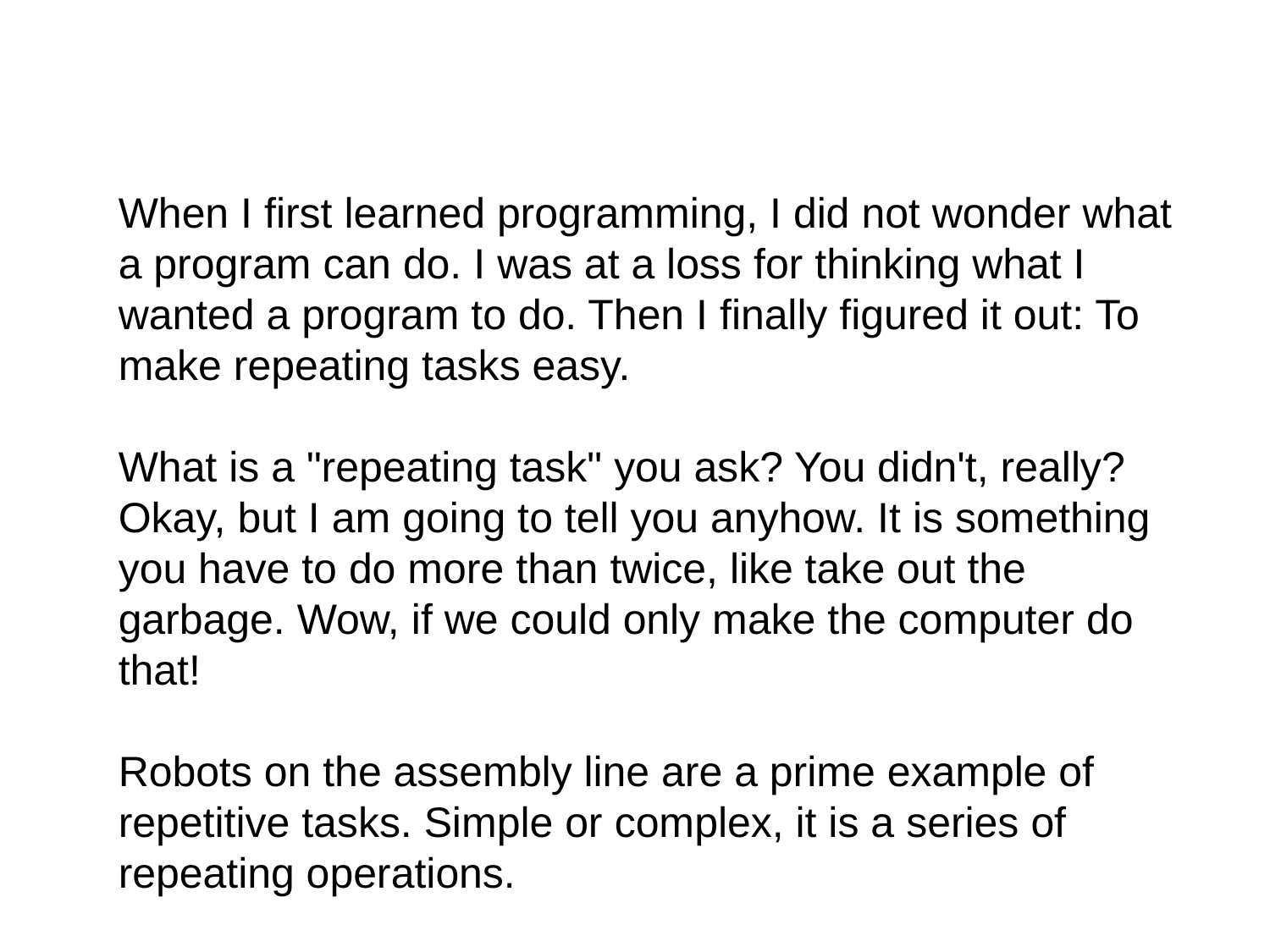

When I first learned programming, I did not wonder what a program can do. I was at a loss for thinking what I wanted a program to do. Then I finally figured it out: To make repeating tasks easy.

What is a "repeating task" you ask? You didn't, really? Okay, but I am going to tell you anyhow. It is something you have to do more than twice, like take out the garbage. Wow, if we could only make the computer do that!

Robots on the assembly line are a prime example of repetitive tasks. Simple or complex, it is a series of repeating operations.